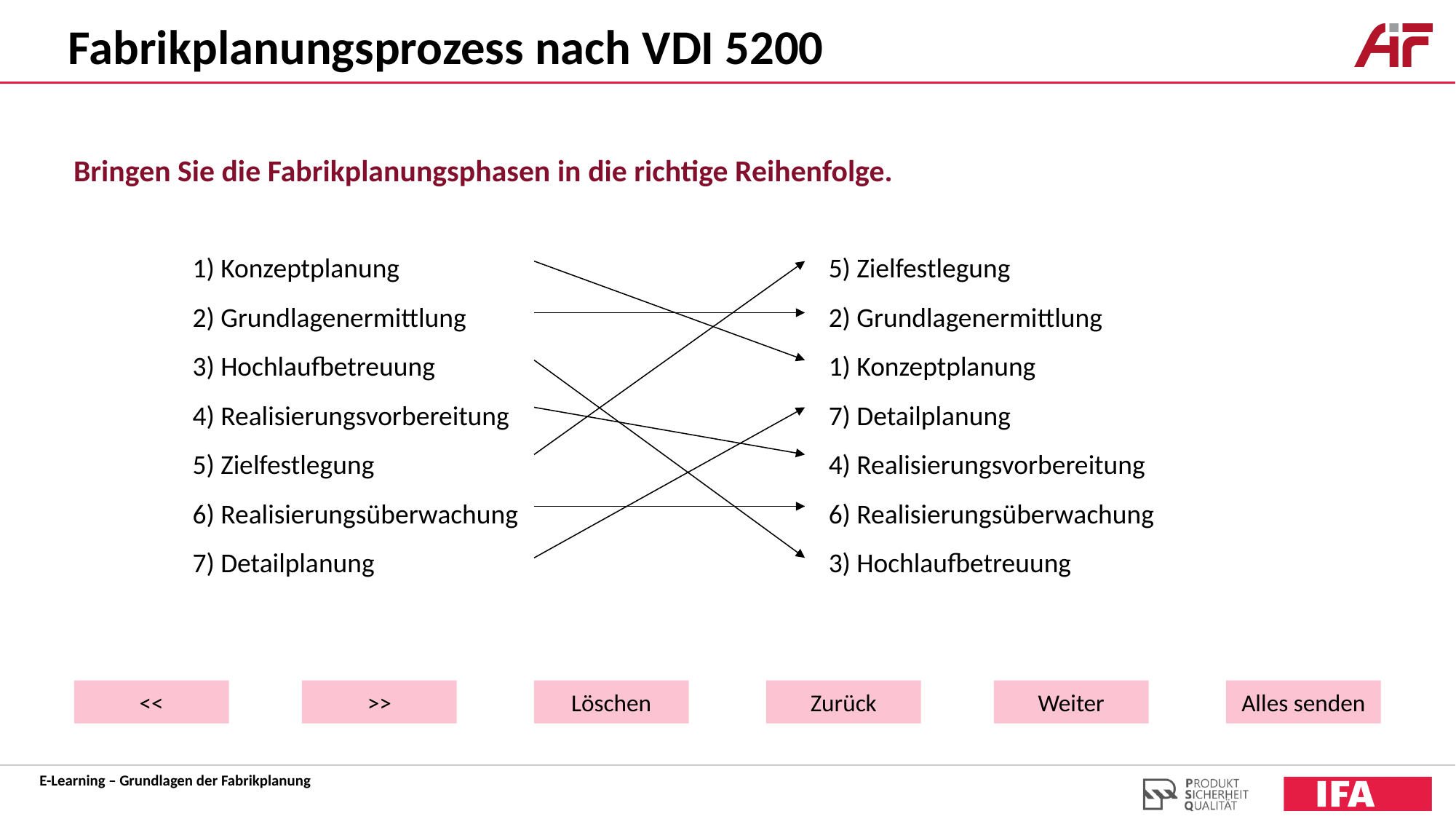

Fabrikplanungsprozess nach VDI 5200
Bringen Sie die Fabrikplanungsphasen in die richtige Reihenfolge.
1) Konzeptplanung
2) Grundlagenermittlung
3) Hochlaufbetreuung
4) Realisierungsvorbereitung
5) Zielfestlegung
6) Realisierungsüberwachung
7) Detailplanung
5) Zielfestlegung
2) Grundlagenermittlung
1) Konzeptplanung
7) Detailplanung
4) Realisierungsvorbereitung
6) Realisierungsüberwachung
3) Hochlaufbetreuung
<<
>>
Löschen
Zurück
Weiter
Alles senden